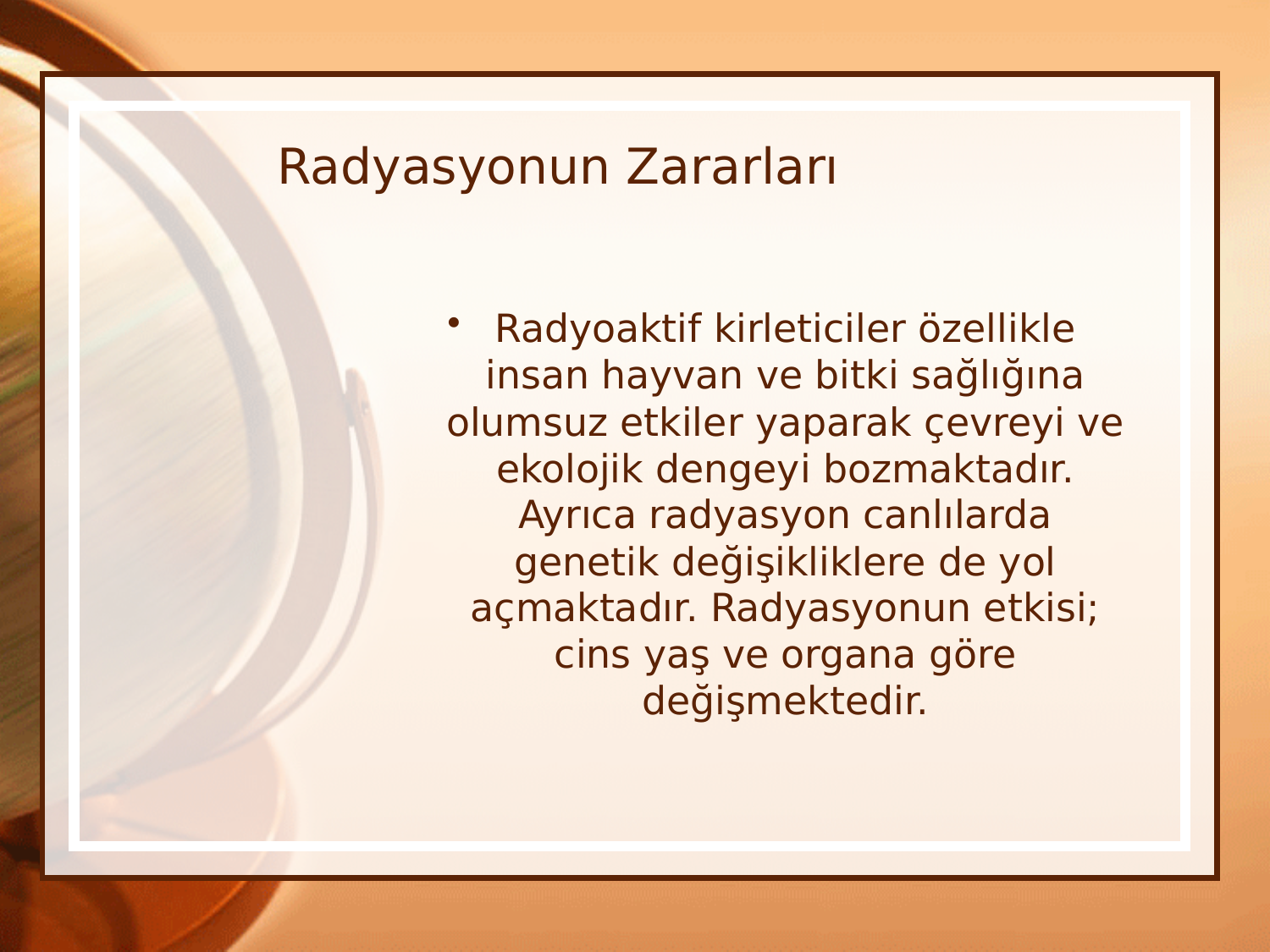

# Radyasyonun Zararları

Radyoaktif kirleticiler özellikle insan hayvan ve bitki sağlığına olumsuz etkiler yaparak çevreyi ve ekolojik dengeyi bozmaktadır. Ayrıca radyasyon canlılarda genetik değişikliklere de yol açmaktadır. Radyasyonun etkisi; cins yaş ve organa göre değişmektedir.